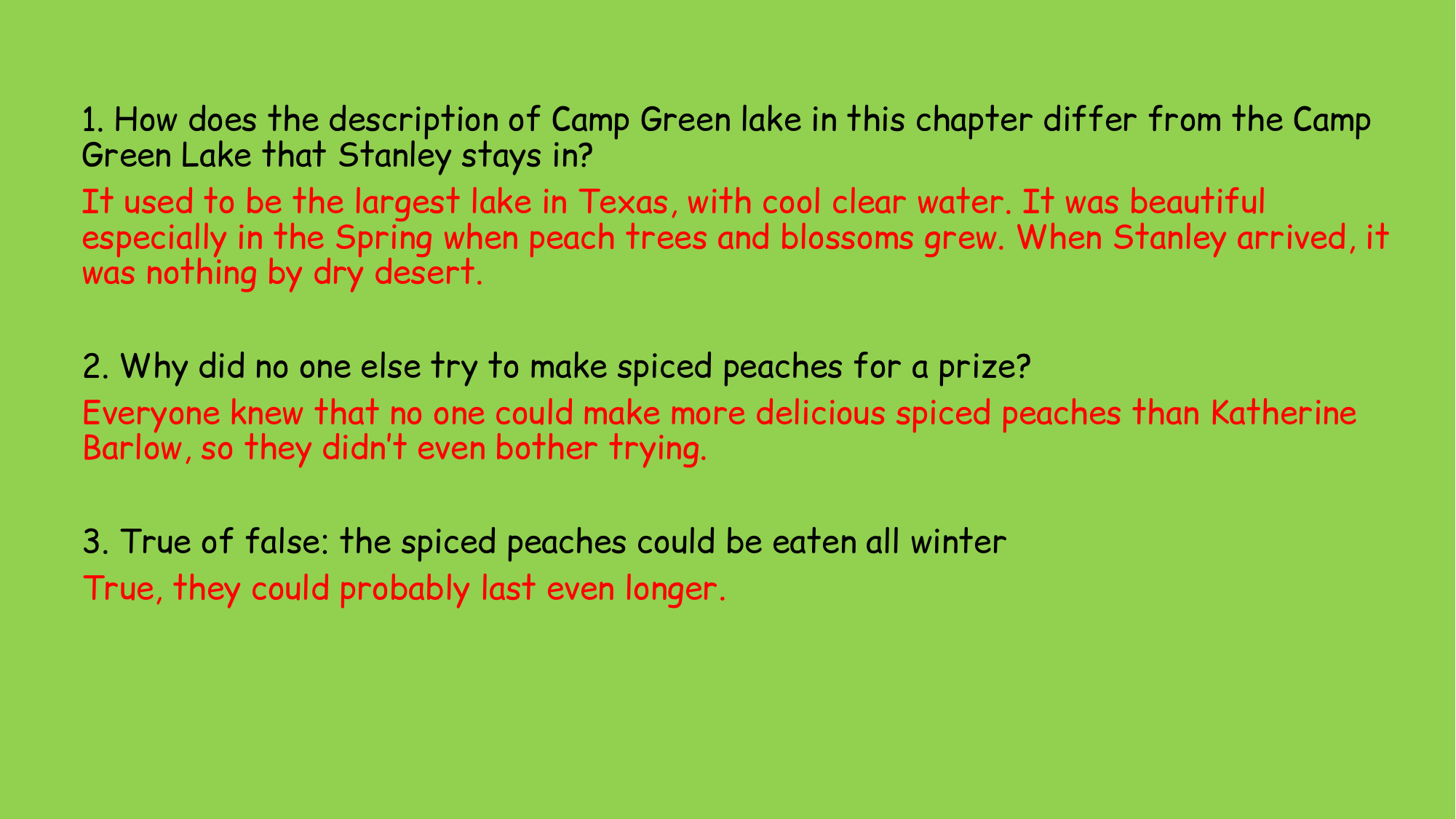

1. How does the description of Camp Green lake in this chapter differ from the Camp Green Lake that Stanley stays in?
It used to be the largest lake in Texas, with cool clear water. It was beautiful especially in the Spring when peach trees and blossoms grew. When Stanley arrived, it was nothing by dry desert.

2. Why did no one else try to make spiced peaches for a prize?
Everyone knew that no one could make more delicious spiced peaches than Katherine Barlow, so they didn’t even bother trying.

3. True of false: the spiced peaches could be eaten all winter
True, they could probably last even longer.